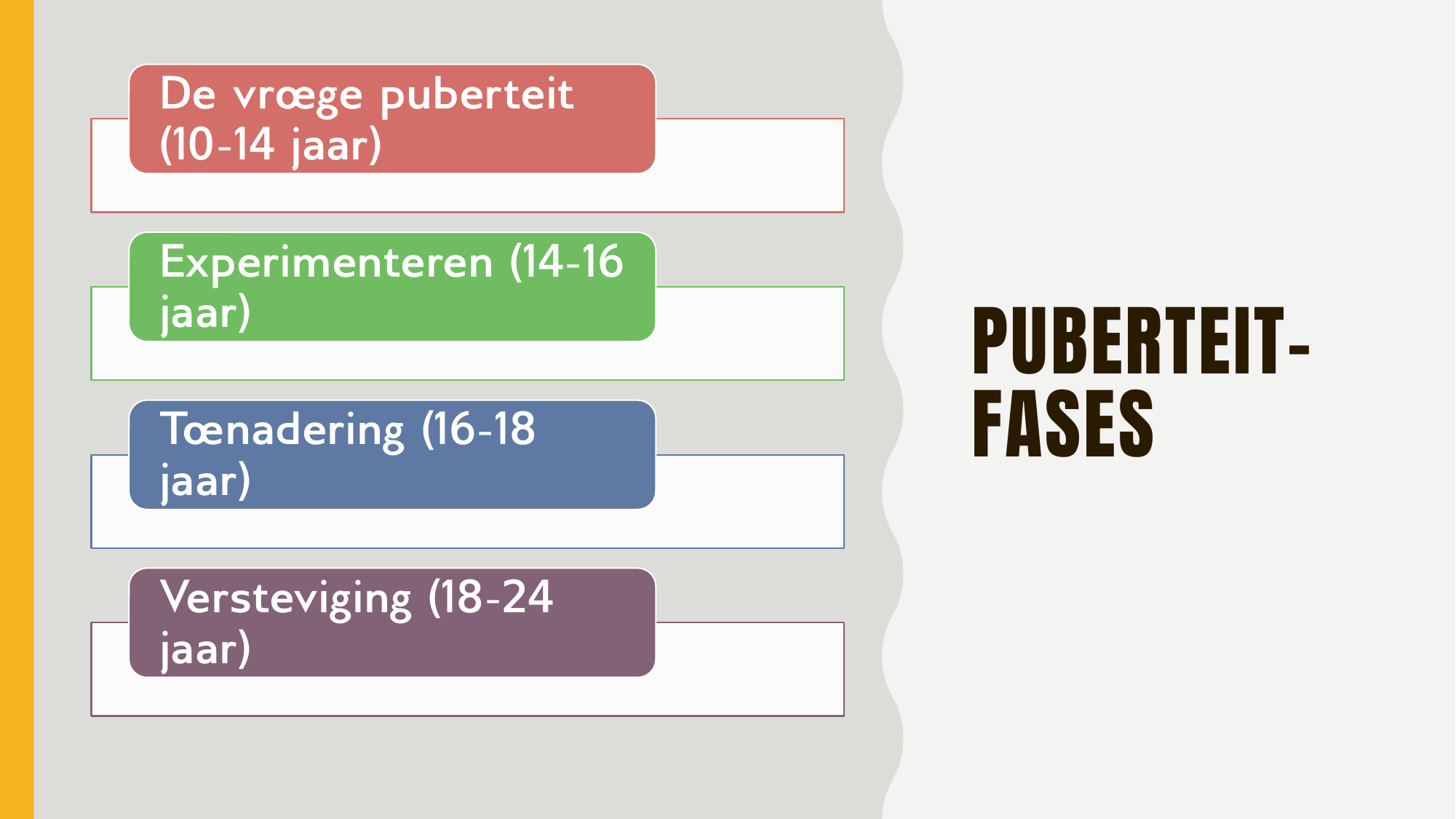

De vroege puberteit (10-14 jaar)
Experimenteren (14-16 jaar)
Toenadering (16-18 jaar)
Versteviging (18-24 jaar)
# Puberteit-fases